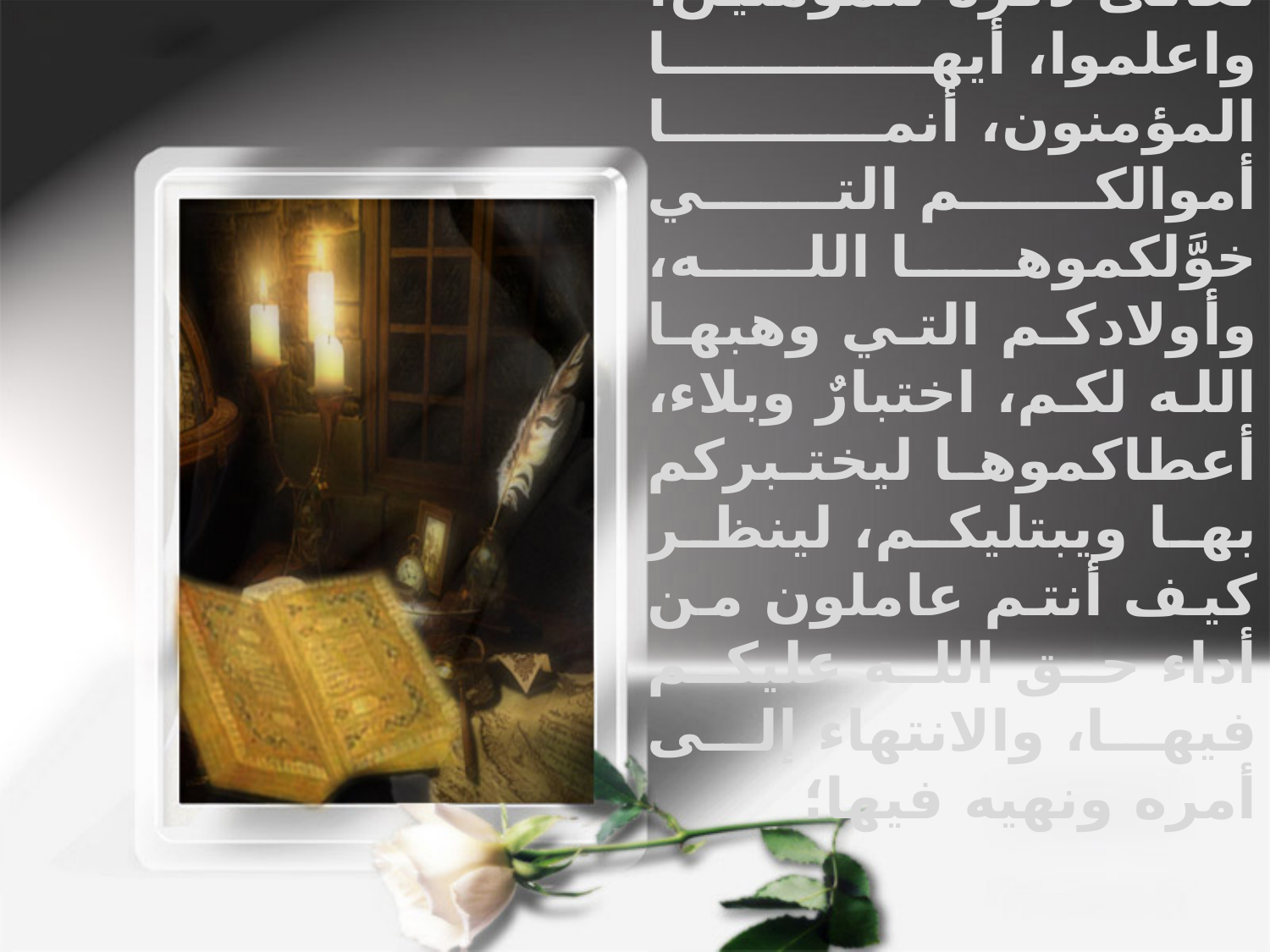

قال أبو جعفر: يقول تعالى ذكره للمؤمنين: واعلموا، أيها المؤمنون، أنما أموالكم التي خوَّلكموها الله، وأولادكم التي وهبها الله لكم، اختبارٌ وبلاء، أعطاكموها ليختبركم بها ويبتليكم، لينظر كيف أنتم عاملون من أداء حق الله عليكم فيها، والانتهاء إلى أمره ونهيه فيها؛